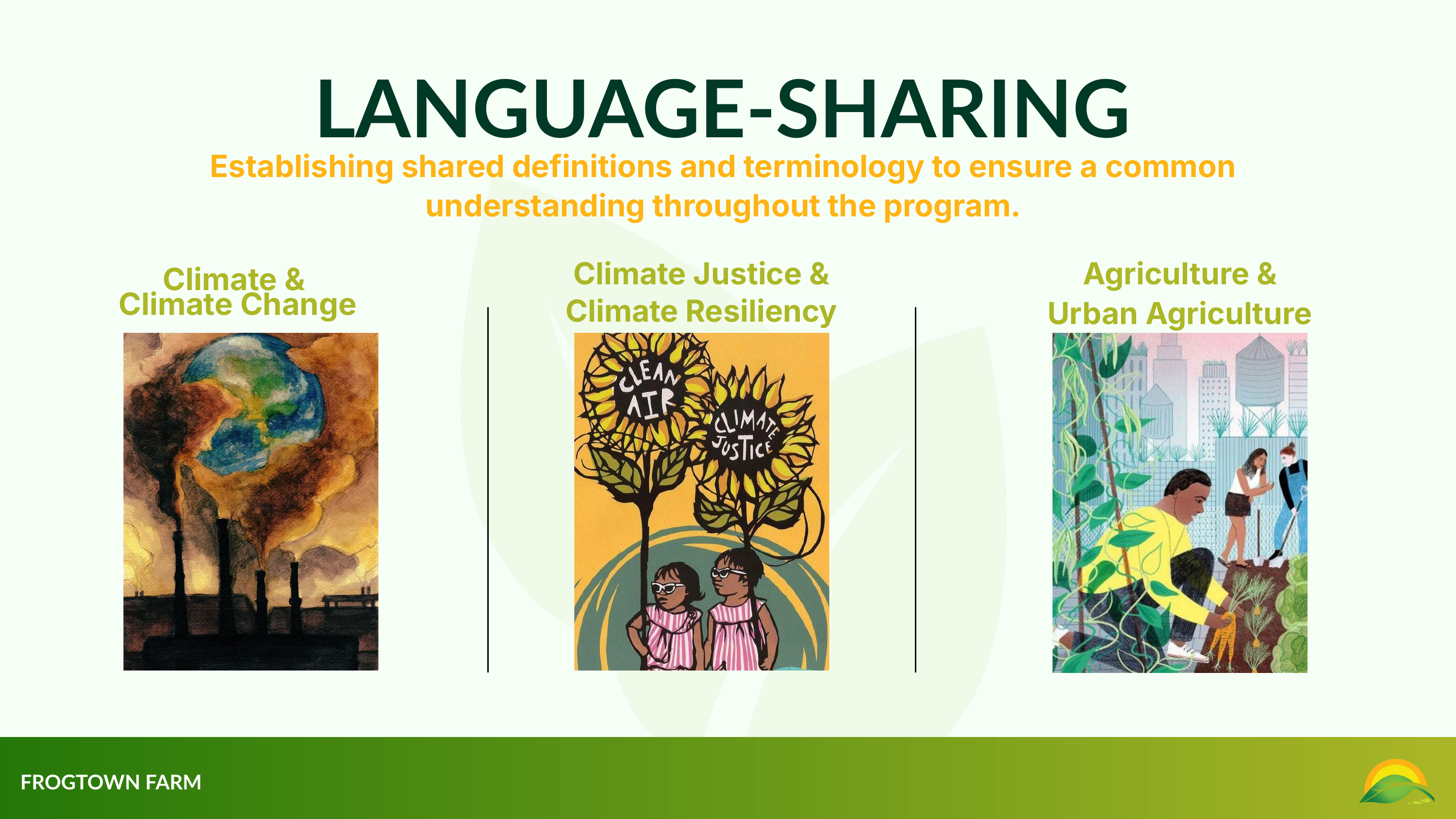

LANGUAGE-SHARING
Establishing shared definitions and terminology to ensure a common understanding throughout the program.

Climate &
Climate Change
Agriculture & Urban Agriculture
Climate Justice & Climate Resiliency

FROGTOWN FARM